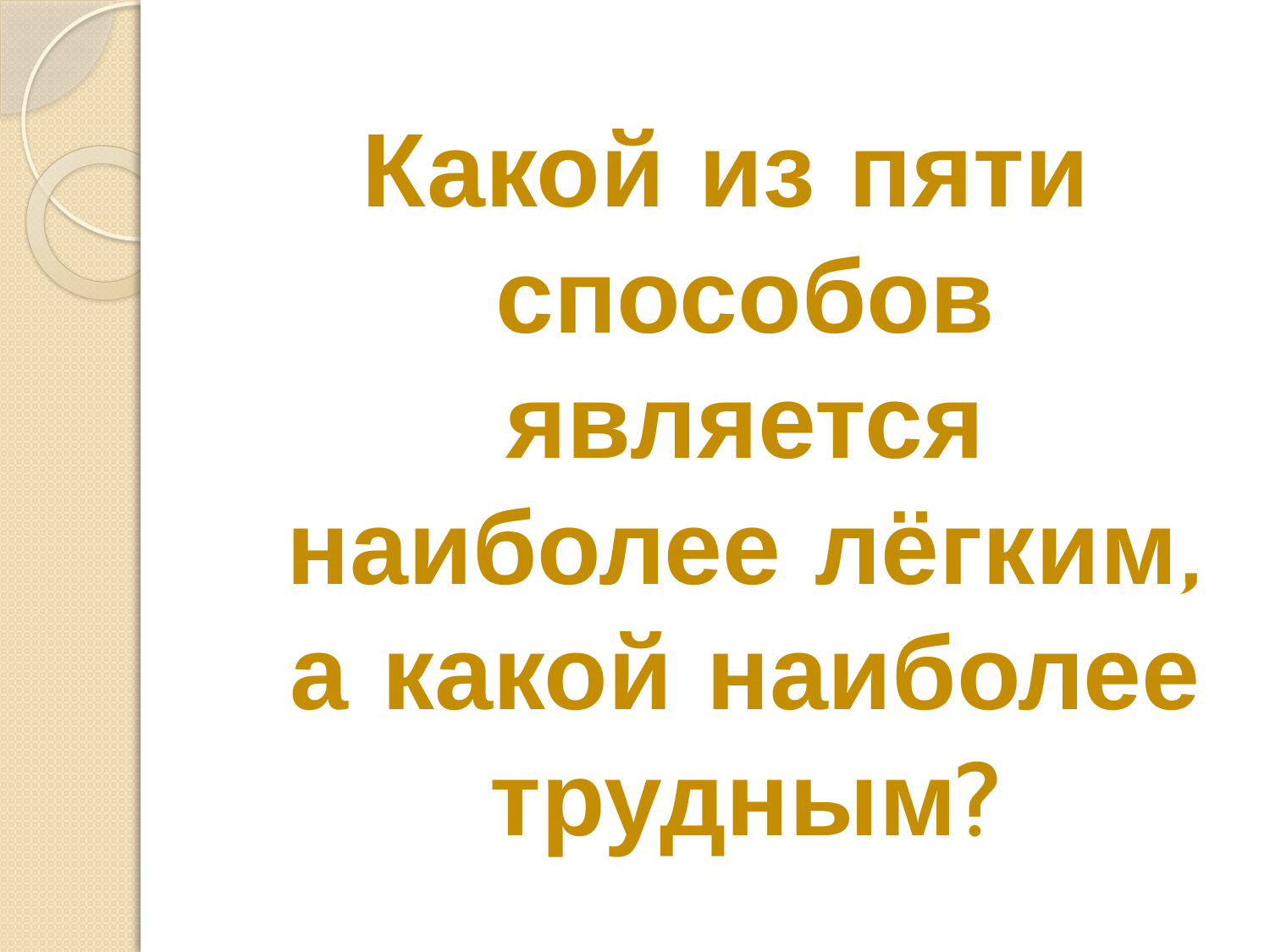

Какой из пяти способов является наиболее лёгким, а какой наиболее трудным?